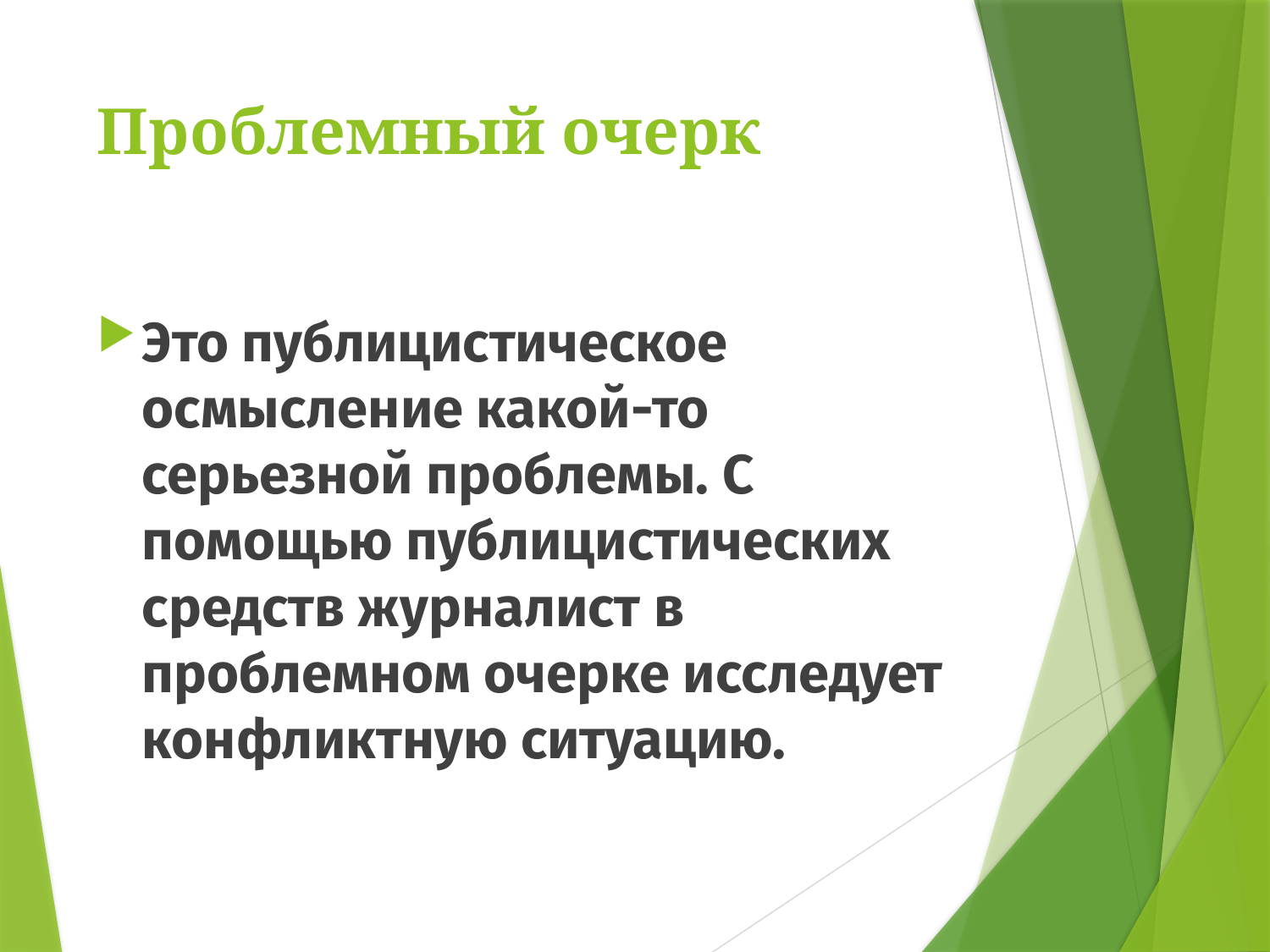

# Проблемный очерк
Это публицистическое осмысление какой-то серьезной проблемы. С помощью публицистических средств журналист в проблемном очерке исследует конфликтную ситуацию.